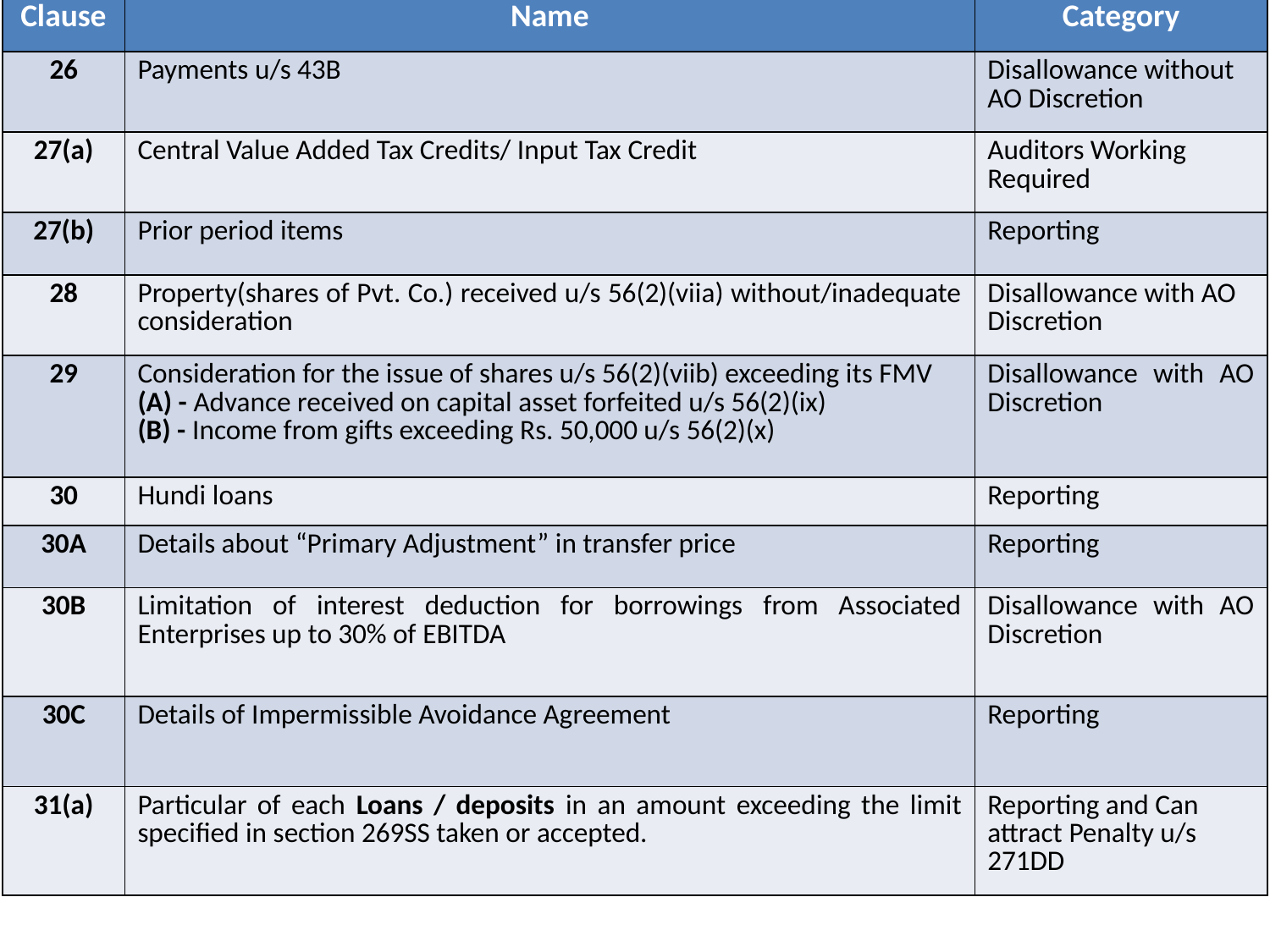

| Clause | Name | Category |
| --- | --- | --- |
| 26 | Payments u/s 43B | Disallowance without AO Discretion |
| 27(a) | Central Value Added Tax Credits/ Input Tax Credit | Auditors Working Required |
| 27(b) | Prior period items | Reporting |
| 28 | Property(shares of Pvt. Co.) received u/s 56(2)(viia) without/inadequate consideration | Disallowance with AO Discretion |
| 29 | Consideration for the issue of shares u/s 56(2)(viib) exceeding its FMV (A) - Advance received on capital asset forfeited u/s 56(2)(ix) (B) - Income from gifts exceeding Rs. 50,000 u/s 56(2)(x) | Disallowance with AO Discretion |
| 30 | Hundi loans | Reporting |
| 30A | Details about “Primary Adjustment” in transfer price | Reporting |
| 30B | Limitation of interest deduction for borrowings from Associated Enterprises up to 30% of EBITDA | Disallowance with AO Discretion |
| 30C | Details of Impermissible Avoidance Agreement | Reporting |
| 31(a) | Particular of each Loans / deposits in an amount exceeding the limit specified in section 269SS taken or accepted. | Reporting and Can attract Penalty u/s 271DD |